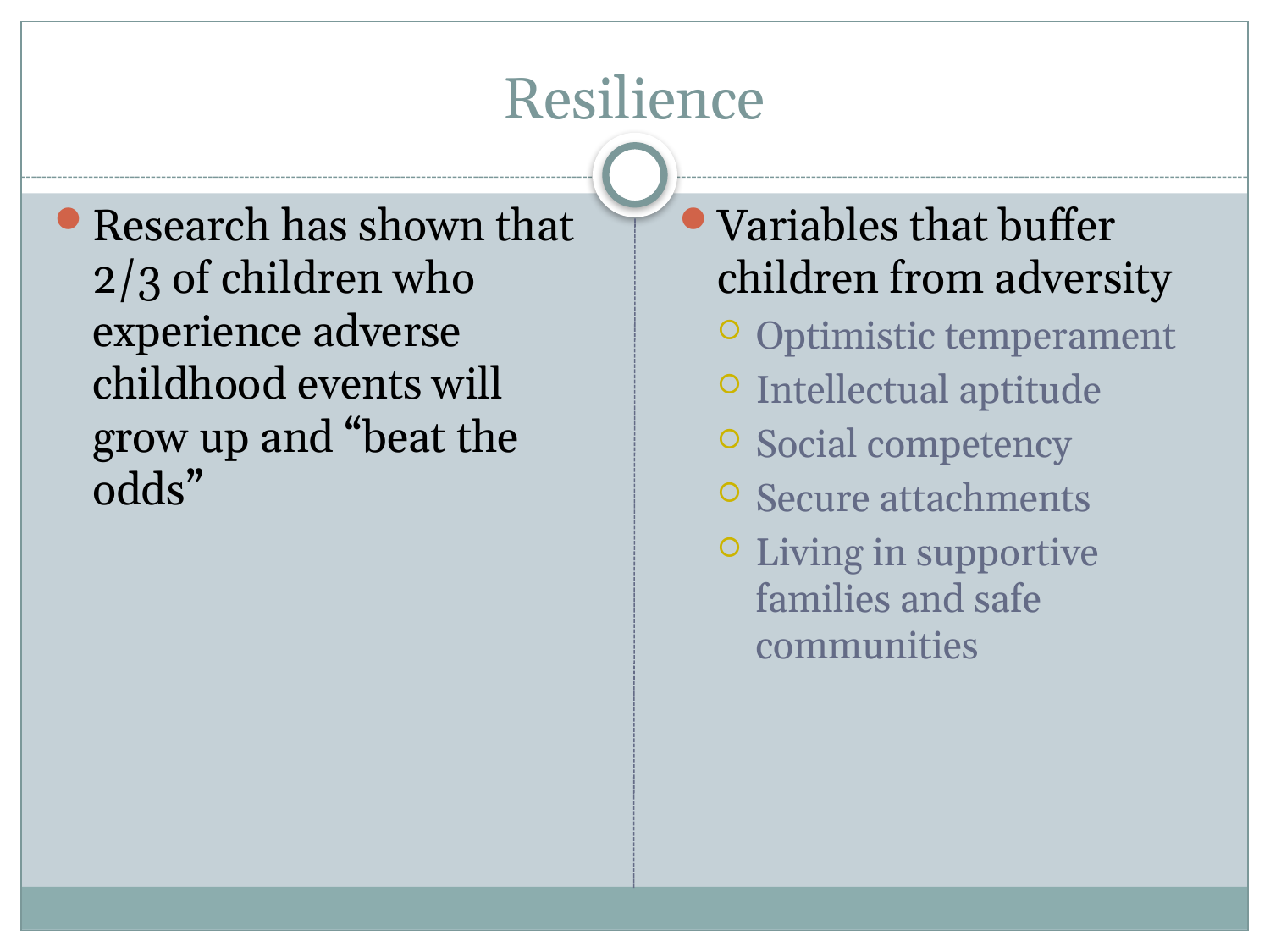

# Resilience
Research has shown that 2/3 of children who experience adverse childhood events will grow up and “beat the odds”

Variables that buffer children from adversity
Optimistic temperament
Intellectual aptitude
Social competency
Secure attachments
Living in supportive families and safe communities